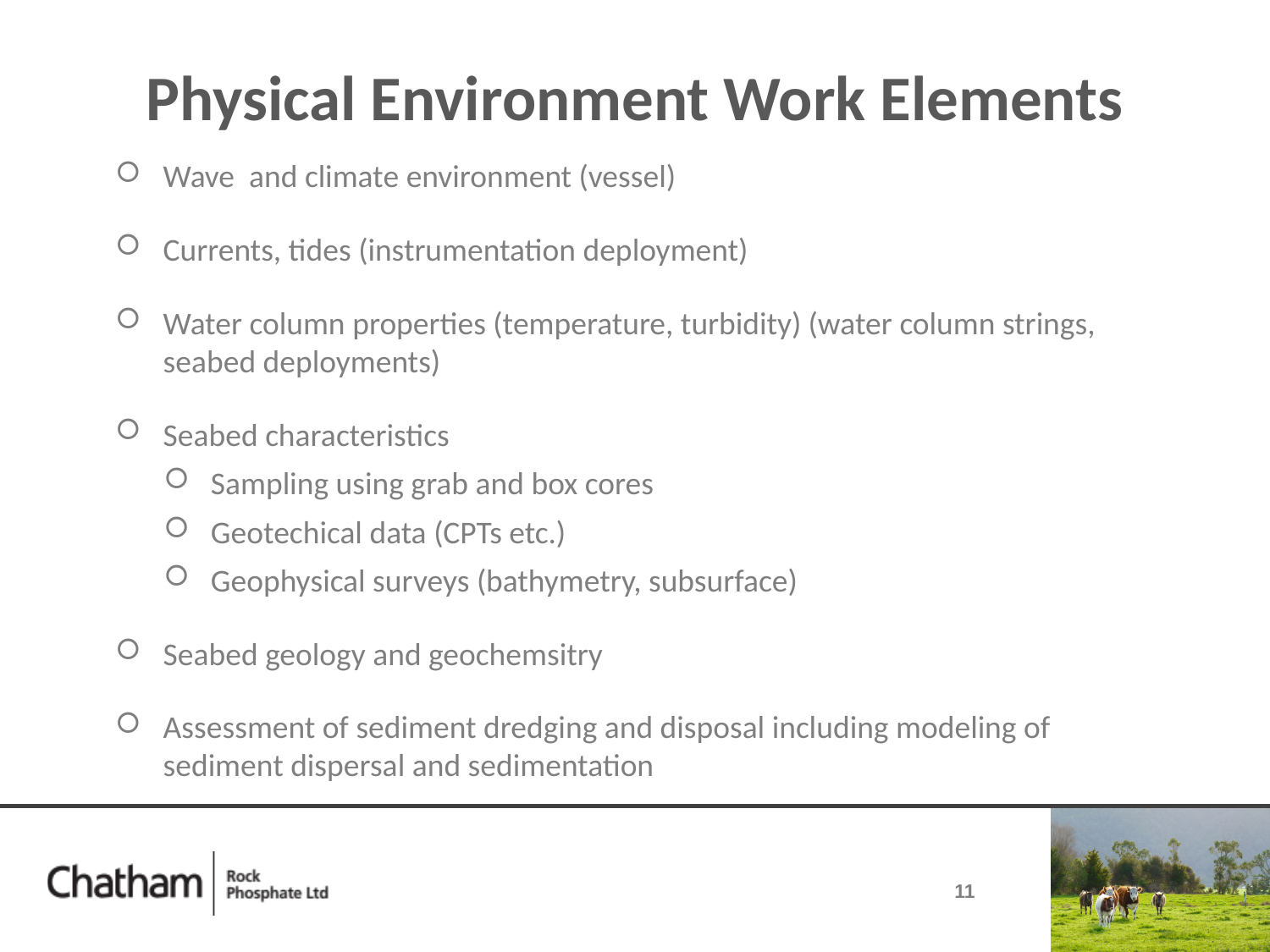

# Physical Environment Work Elements
Wave  and climate environment (vessel)
Currents, tides (instrumentation deployment)
Water column properties (temperature, turbidity) (water column strings, seabed deployments)
Seabed characteristics
Sampling using grab and box cores
Geotechical data (CPTs etc.)
Geophysical surveys (bathymetry, subsurface)
Seabed geology and geochemsitry
Assessment of sediment dredging and disposal including modeling of sediment dispersal and sedimentation

11